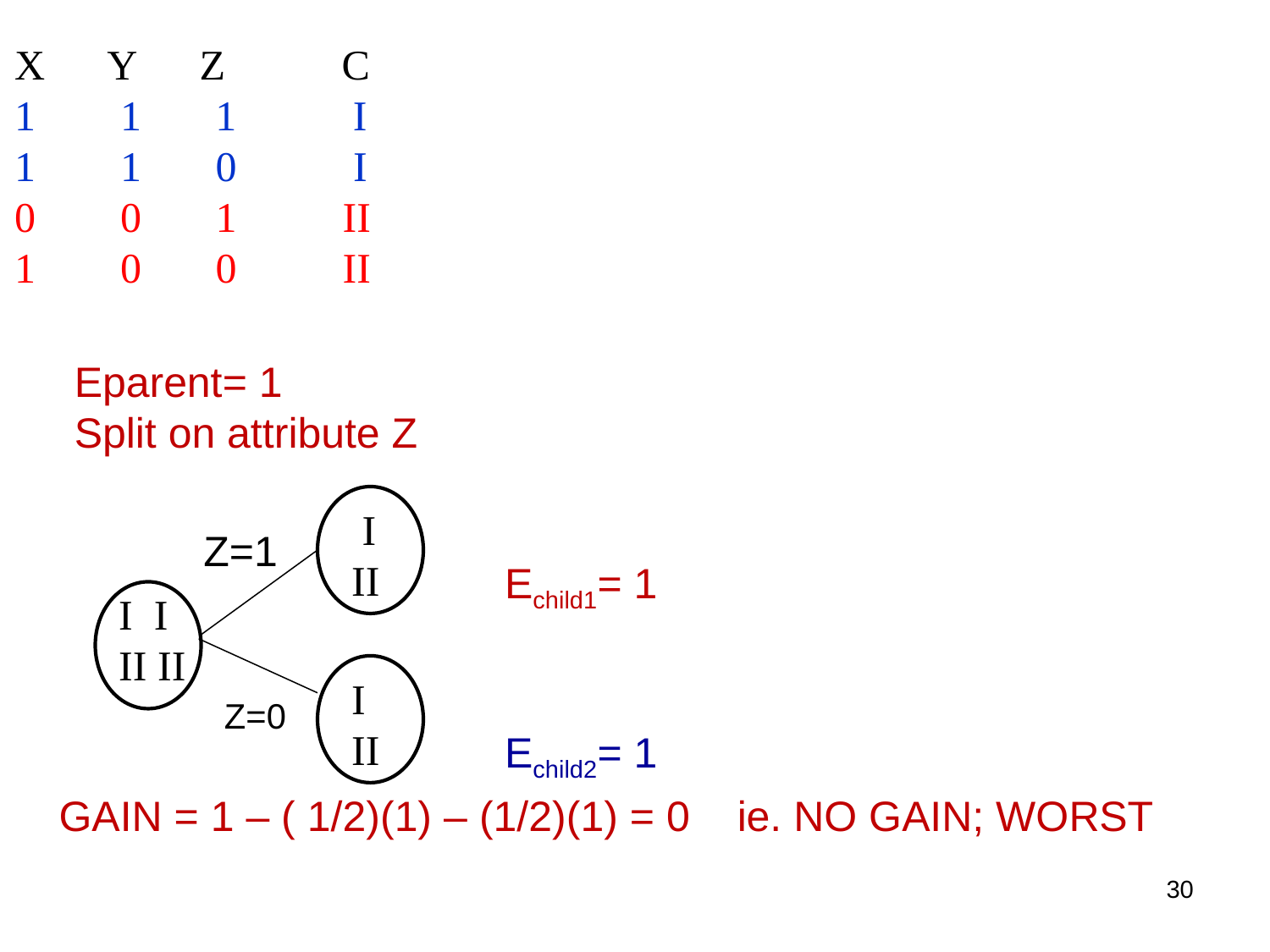

X      Y      Z           C
    1       1           I
1        1       0           I
0        0       1          II
1        0       0          II
Eparent= 1
Split on attribute Z

 I
II
Z=1
Echild1= 1

I  I
II II

I
II
Z=0
Echild2= 1
GAIN = 1 – ( 1/2)(1) – (1/2)(1) = 0    ie. NO GAIN; WORST

30